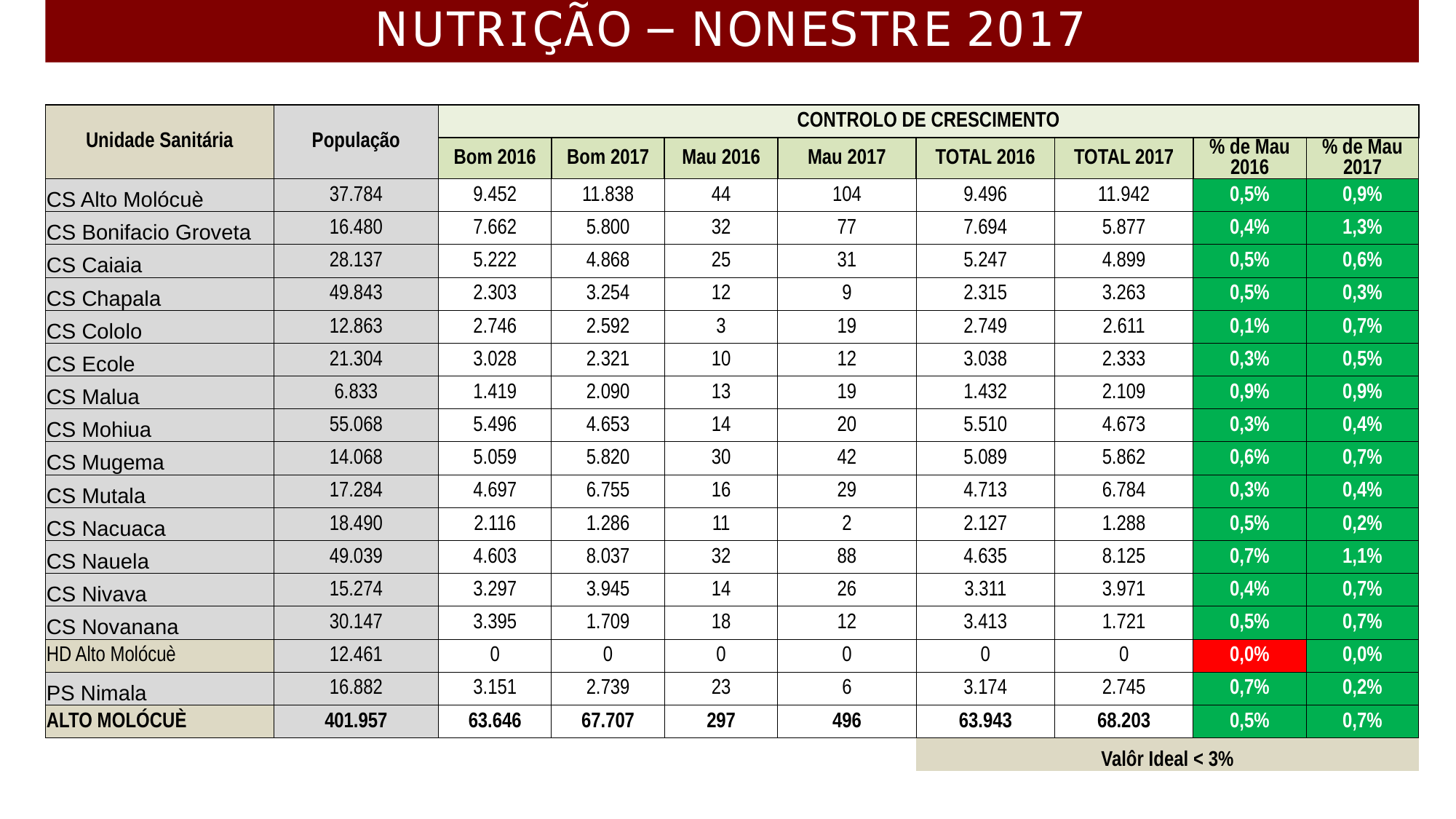

# NUTRIÇÃO – NONESTRE 2017
| Unidade Sanitária | População | CONTROLO DE CRESCIMENTO |  |  |  |  |  |  |  |
| --- | --- | --- | --- | --- | --- | --- | --- | --- | --- |
|  |  | Bom 2016 | Bom 2017 | Mau 2016 | Mau 2017 | TOTAL 2016 | TOTAL 2017 | % de Mau 2016 | % de Mau 2017 |
| CS Alto Molócuè | 37.784 | 9.452 | 11.838 | 44 | 104 | 9.496 | 11.942 | 0,5% | 0,9% |
| CS Bonifacio Groveta | 16.480 | 7.662 | 5.800 | 32 | 77 | 7.694 | 5.877 | 0,4% | 1,3% |
| CS Caiaia | 28.137 | 5.222 | 4.868 | 25 | 31 | 5.247 | 4.899 | 0,5% | 0,6% |
| CS Chapala | 49.843 | 2.303 | 3.254 | 12 | 9 | 2.315 | 3.263 | 0,5% | 0,3% |
| CS Cololo | 12.863 | 2.746 | 2.592 | 3 | 19 | 2.749 | 2.611 | 0,1% | 0,7% |
| CS Ecole | 21.304 | 3.028 | 2.321 | 10 | 12 | 3.038 | 2.333 | 0,3% | 0,5% |
| CS Malua | 6.833 | 1.419 | 2.090 | 13 | 19 | 1.432 | 2.109 | 0,9% | 0,9% |
| CS Mohiua | 55.068 | 5.496 | 4.653 | 14 | 20 | 5.510 | 4.673 | 0,3% | 0,4% |
| CS Mugema | 14.068 | 5.059 | 5.820 | 30 | 42 | 5.089 | 5.862 | 0,6% | 0,7% |
| CS Mutala | 17.284 | 4.697 | 6.755 | 16 | 29 | 4.713 | 6.784 | 0,3% | 0,4% |
| CS Nacuaca | 18.490 | 2.116 | 1.286 | 11 | 2 | 2.127 | 1.288 | 0,5% | 0,2% |
| CS Nauela | 49.039 | 4.603 | 8.037 | 32 | 88 | 4.635 | 8.125 | 0,7% | 1,1% |
| CS Nivava | 15.274 | 3.297 | 3.945 | 14 | 26 | 3.311 | 3.971 | 0,4% | 0,7% |
| CS Novanana | 30.147 | 3.395 | 1.709 | 18 | 12 | 3.413 | 1.721 | 0,5% | 0,7% |
| HD Alto Molócuè | 12.461 | 0 | 0 | 0 | 0 | 0 | 0 | 0,0% | 0,0% |
| PS Nimala | 16.882 | 3.151 | 2.739 | 23 | 6 | 3.174 | 2.745 | 0,7% | 0,2% |
| ALTO MOLÓCUÈ | 401.957 | 63.646 | 67.707 | 297 | 496 | 63.943 | 68.203 | 0,5% | 0,7% |
|  |  |  |  |  |  | Valôr Ideal < 3% |  |  |  |